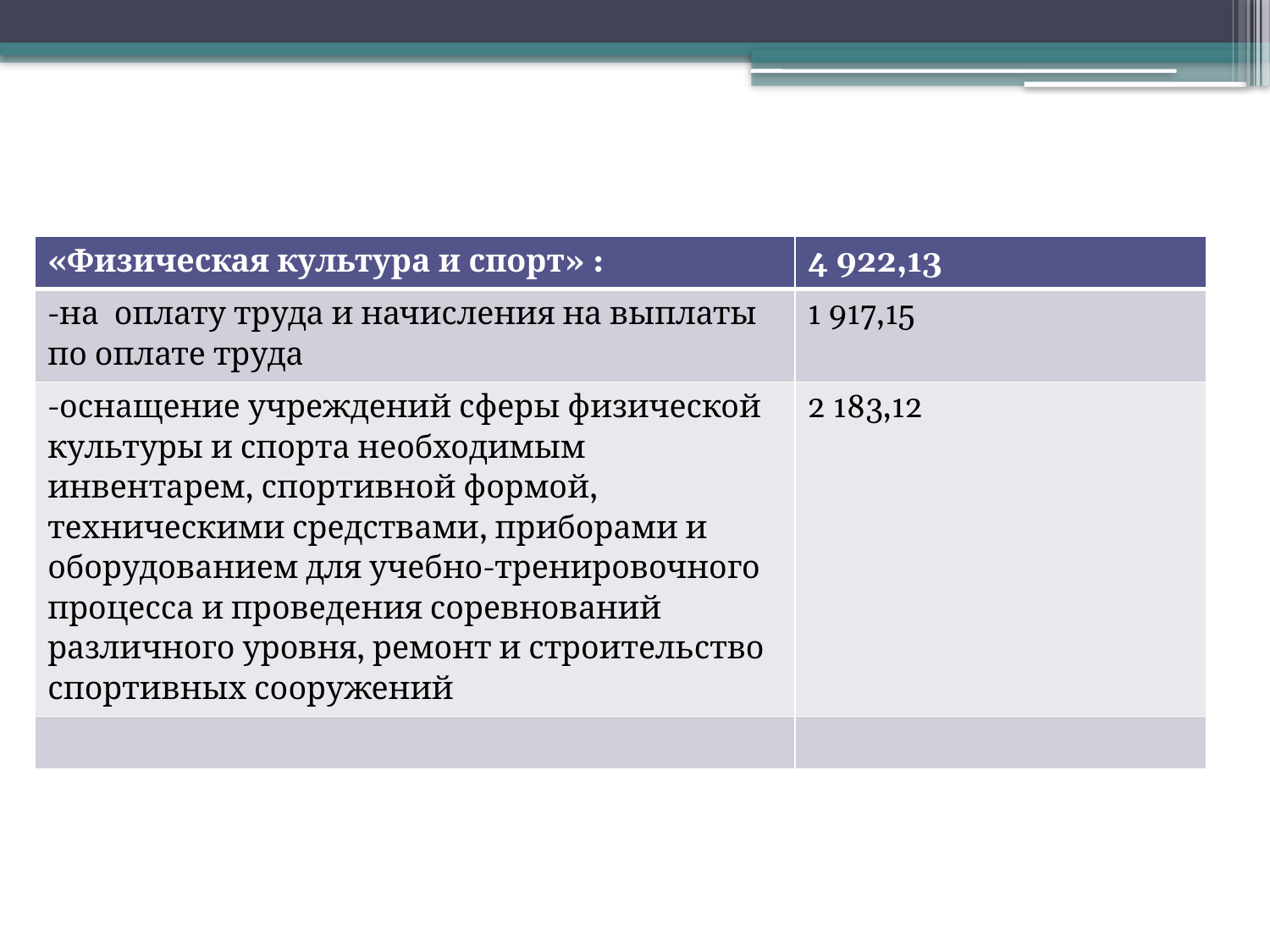

| «Физическая культура и спорт» : | 4 922,13 |
| --- | --- |
| -на оплату труда и начисления на выплаты по оплате труда | 1 917,15 |
| -оснащение учреждений сферы физической культуры и спорта необходимым инвентарем, спортивной формой, техническими средствами, приборами и оборудованием для учебно-тренировочного процесса и проведения соревнований различного уровня, ремонт и строительство спортивных сооружений | 2 183,12 |
|  |  |